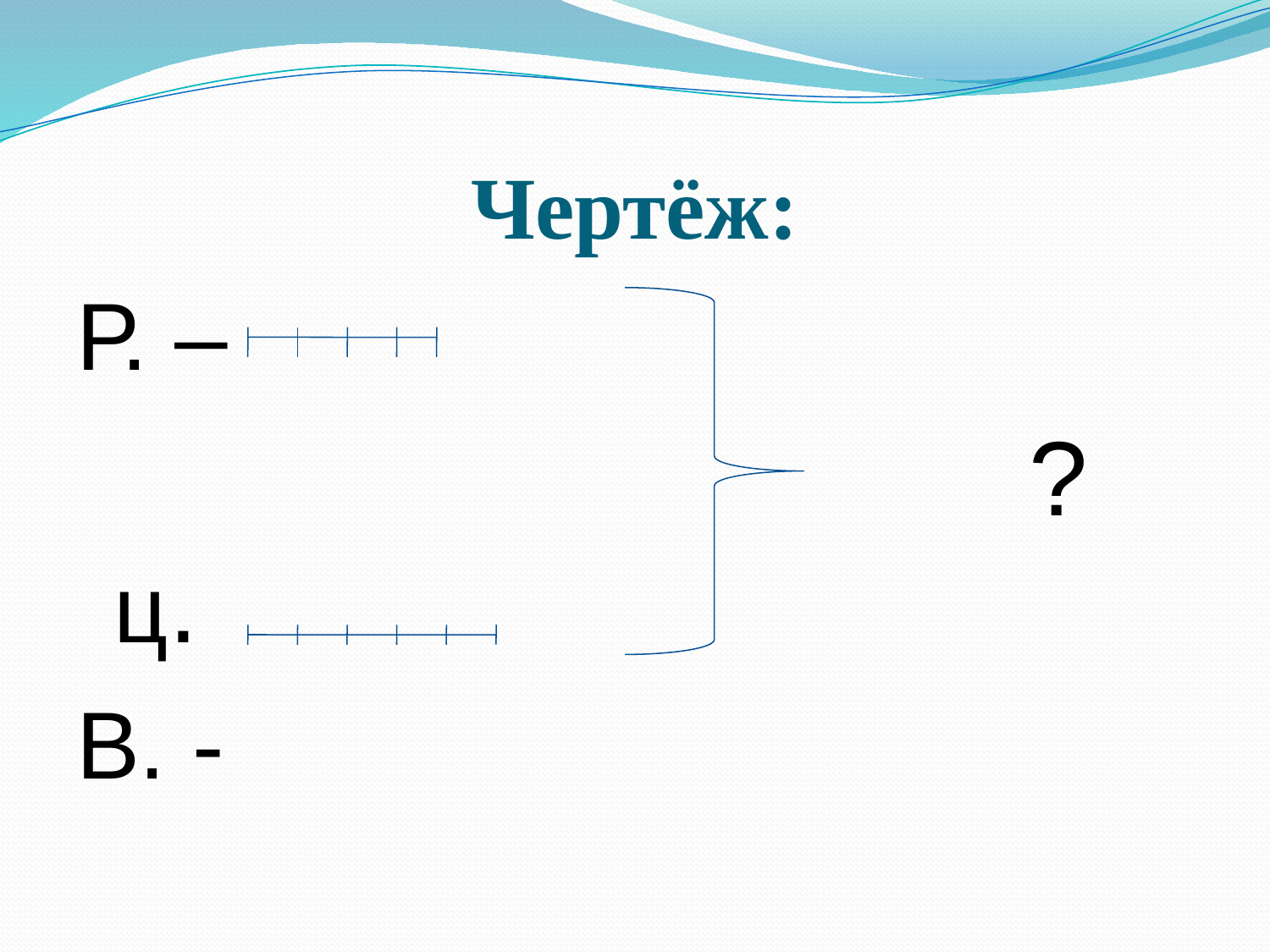

# Чертёж:
Р. –
                                    ? ц.
В. -